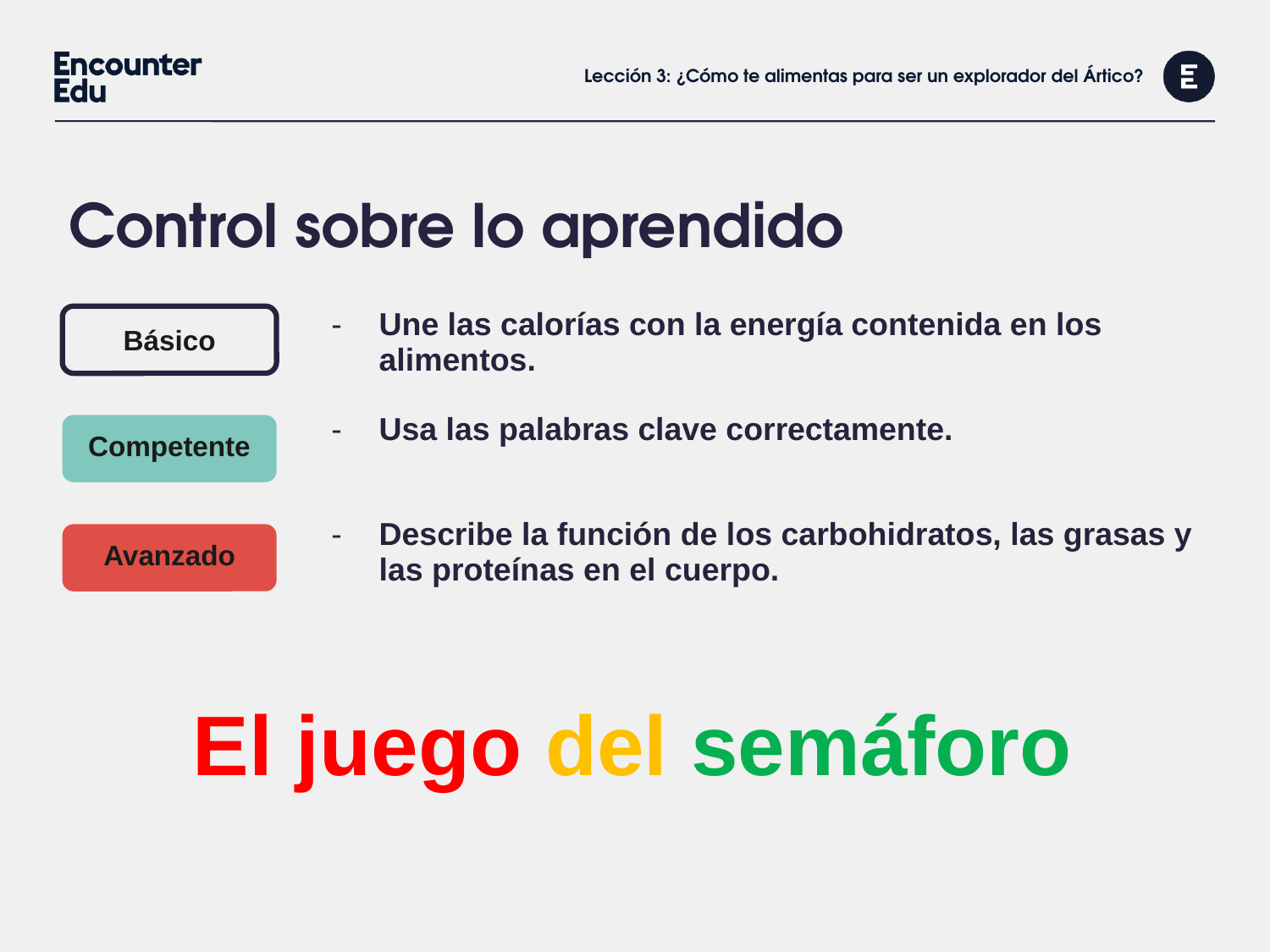

# Lección 3: ¿Cómo te alimentas para ser un explorador del Ártico?
Control sobre lo aprendido
Básico
| Une las calorías con la energía contenida en los alimentos. |
| --- |
| Usa las palabras clave correctamente. |
| Describe la función de los carbohidratos, las grasas y las proteínas en el cuerpo. |
Competente
Avanzado
El juego del semáforo